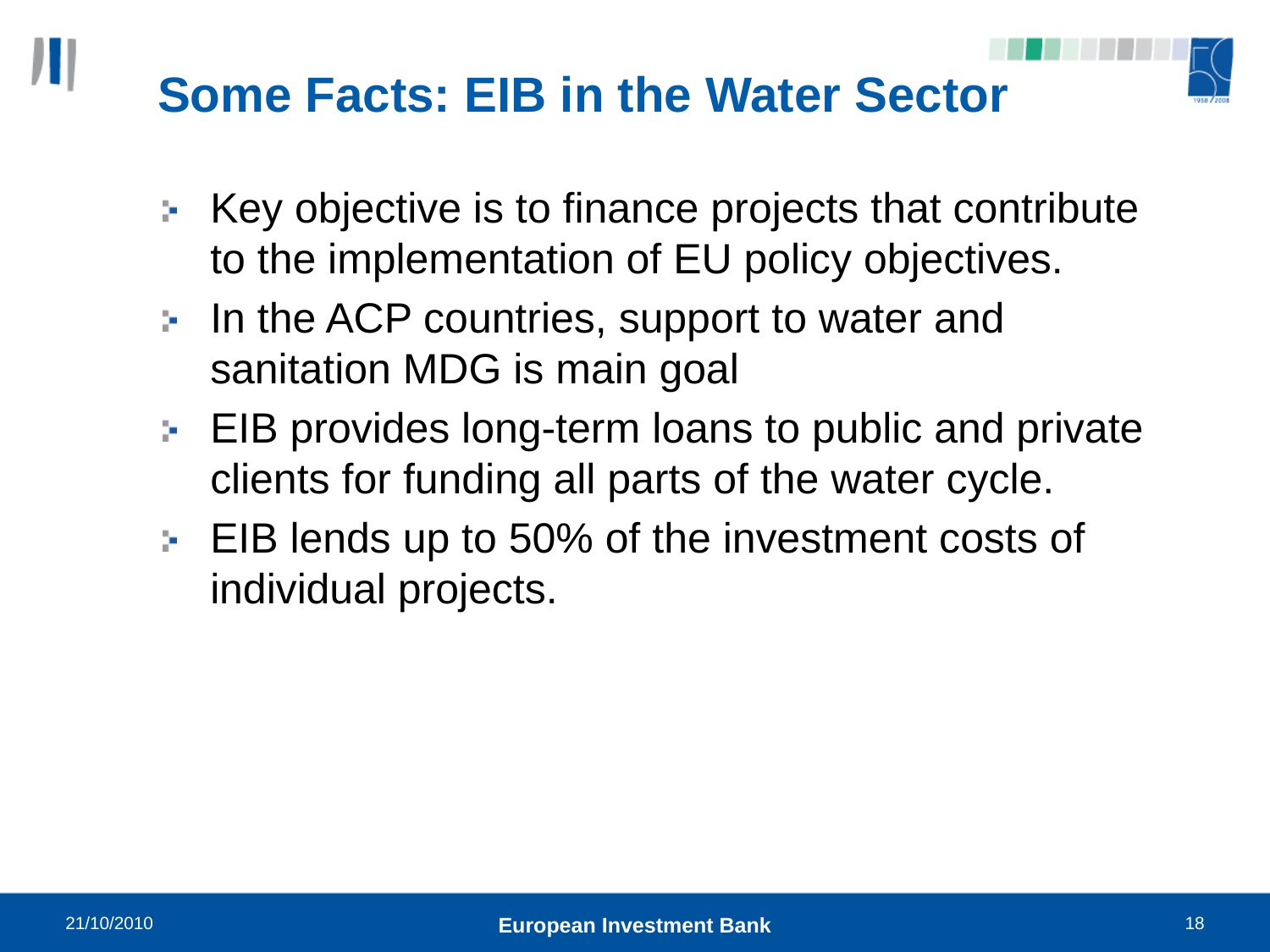

# Some Facts: EIB in the Water Sector
Key objective is to finance projects that contribute to the implementation of EU policy objectives.
In the ACP countries, support to water and sanitation MDG is main goal
EIB provides long-term loans to public and private clients for funding all parts of the water cycle.
EIB lends up to 50% of the investment costs of individual projects.
21/10/2010
European Investment Bank
18